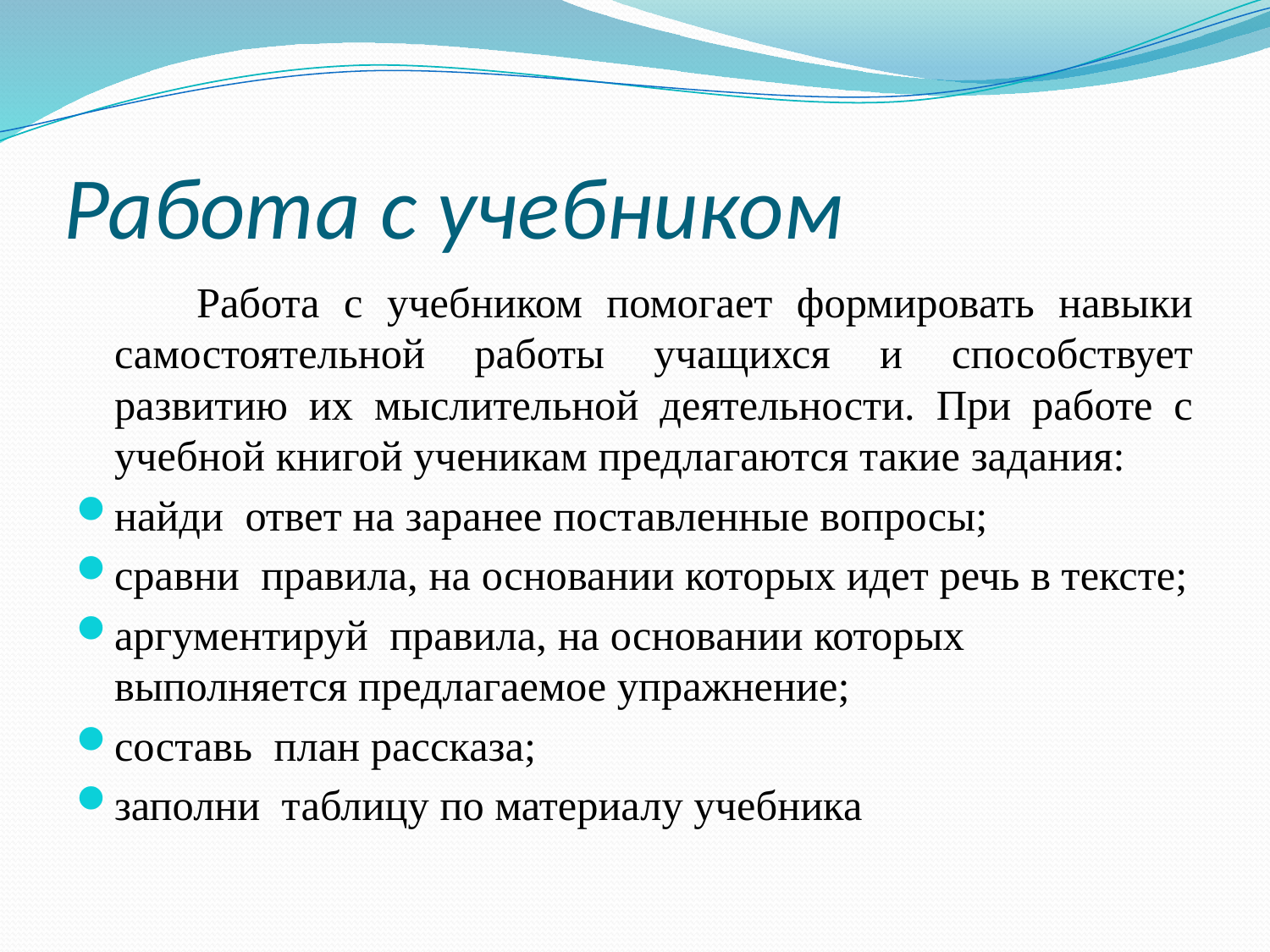

# Работа с учебником
     Работа с учебником помогает формировать навыки самостоятельной работы учащихся и способствует развитию их мыслительной деятельности. При работе с учебной книгой ученикам предлагаются такие задания:
найди  ответ на заранее поставленные вопросы;
сравни  правила, на основании которых идет речь в тексте;
аргументируй  правила, на основании которых выполняется предлагаемое упражнение;
составь  план рассказа;
заполни  таблицу по материалу учебника